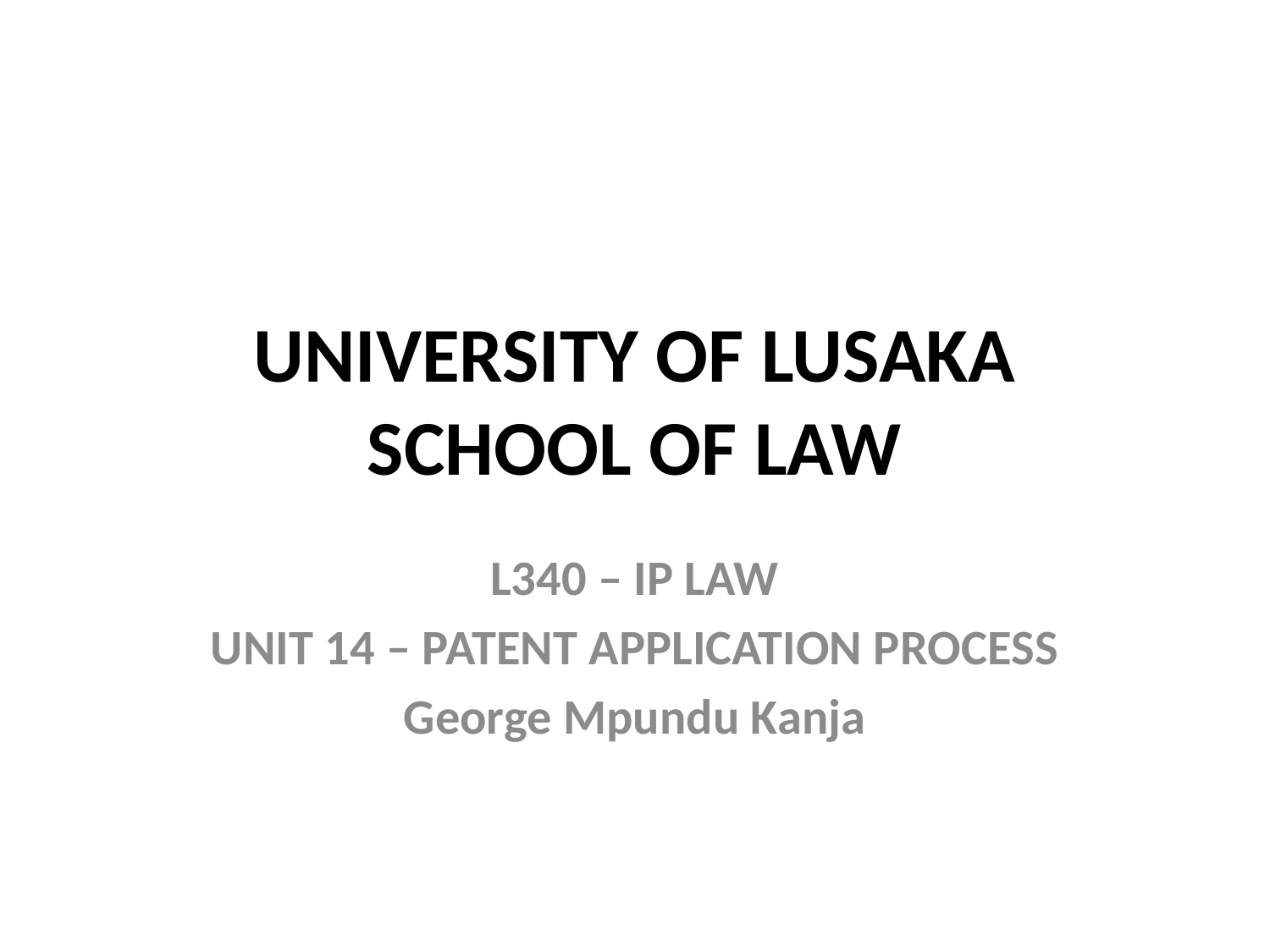

# UNIVERSITY OF LUSAKA SCHOOL OF LAW
L340 – IP LAW
UNIT 14 – PATENT APPLICATION PROCESS
George Mpundu Kanja